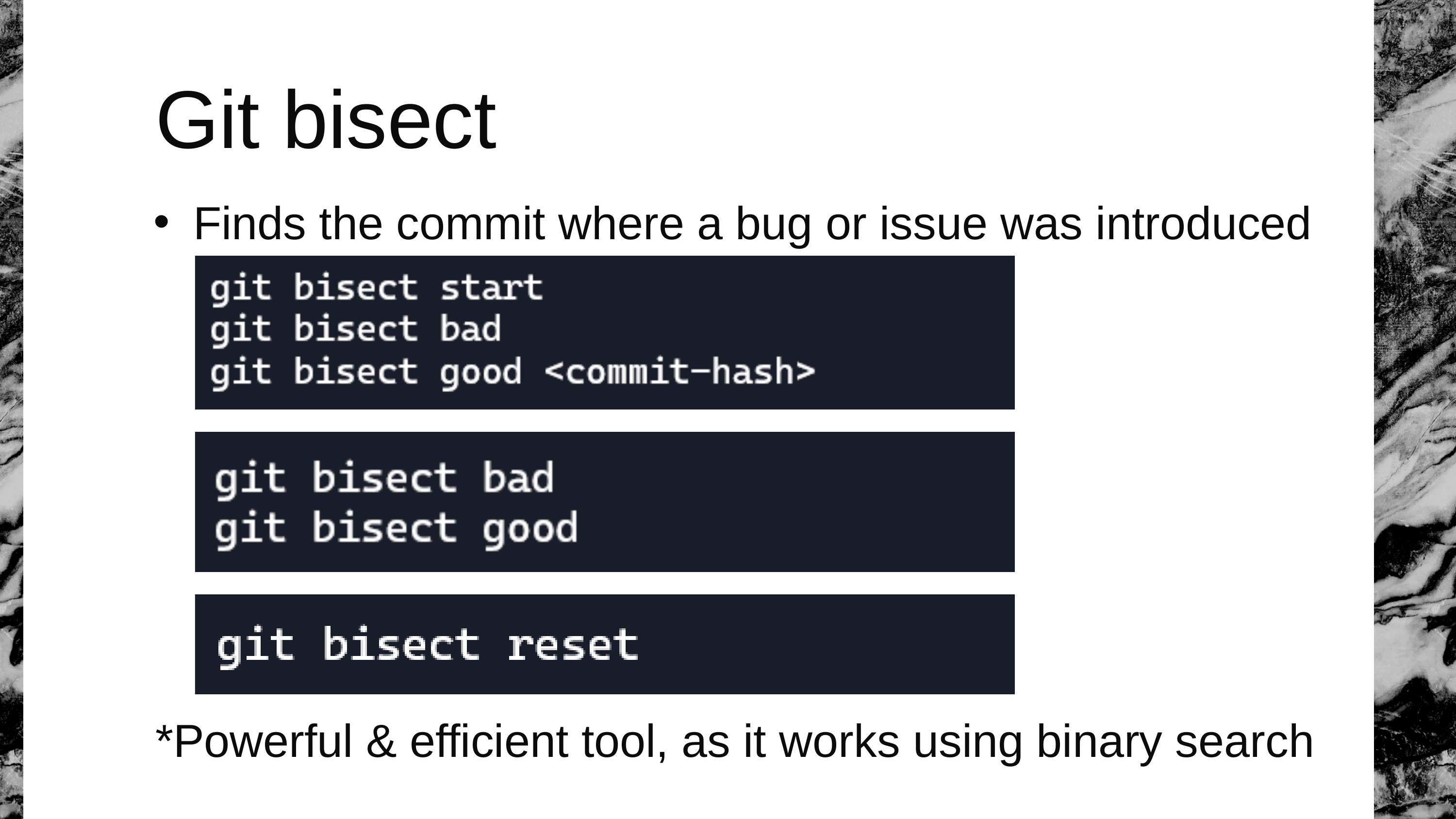

Git bisect
Finds the commit where a bug or issue was introduced

*Powerful & efficient tool, as it works using binary search